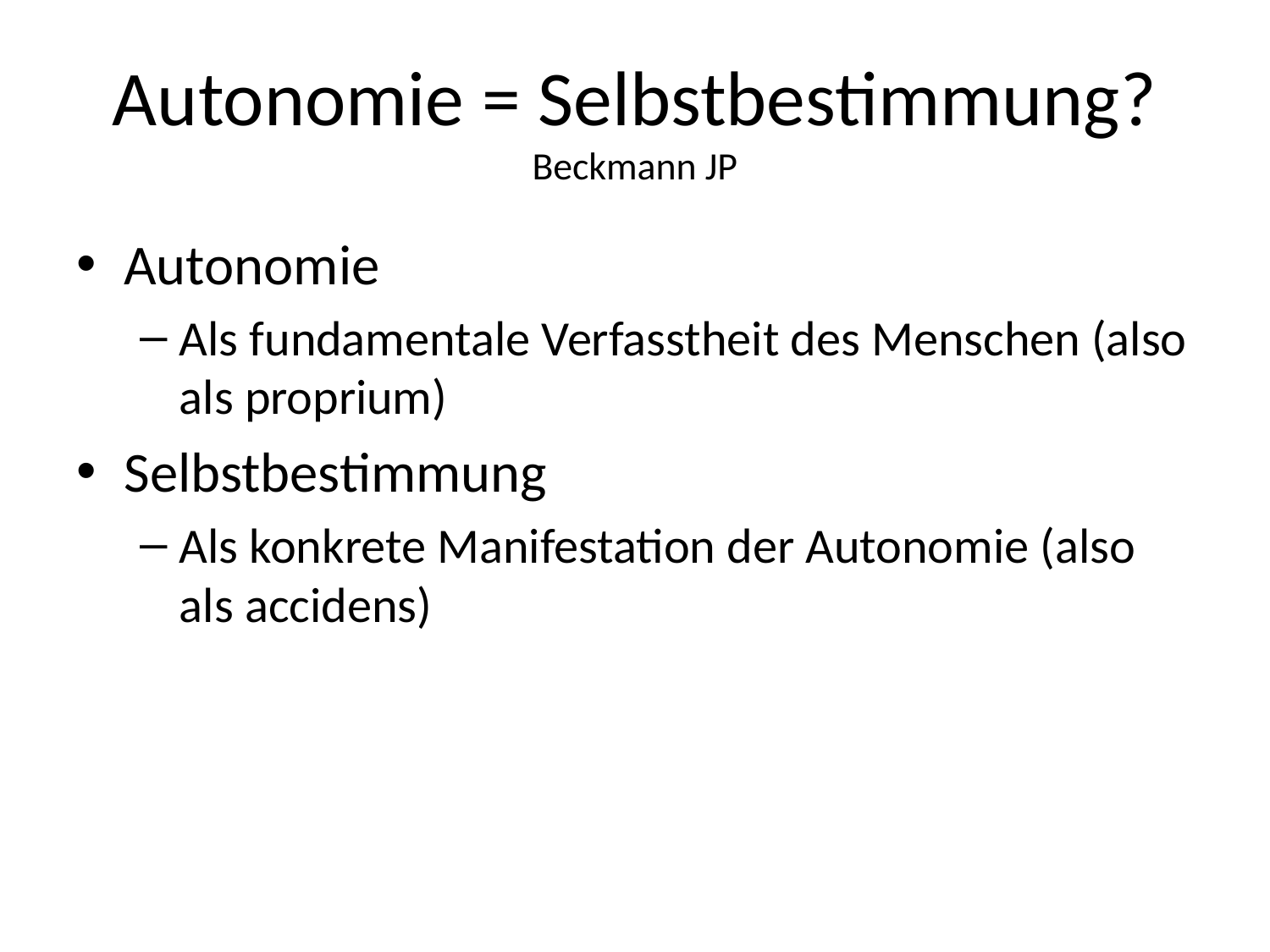

# Autonomie = Selbstbestimmung? Beckmann JP
Autonomie
Als fundamentale Verfasstheit des Menschen (also als proprium)
Selbstbestimmung
Als konkrete Manifestation der Autonomie (also als accidens)